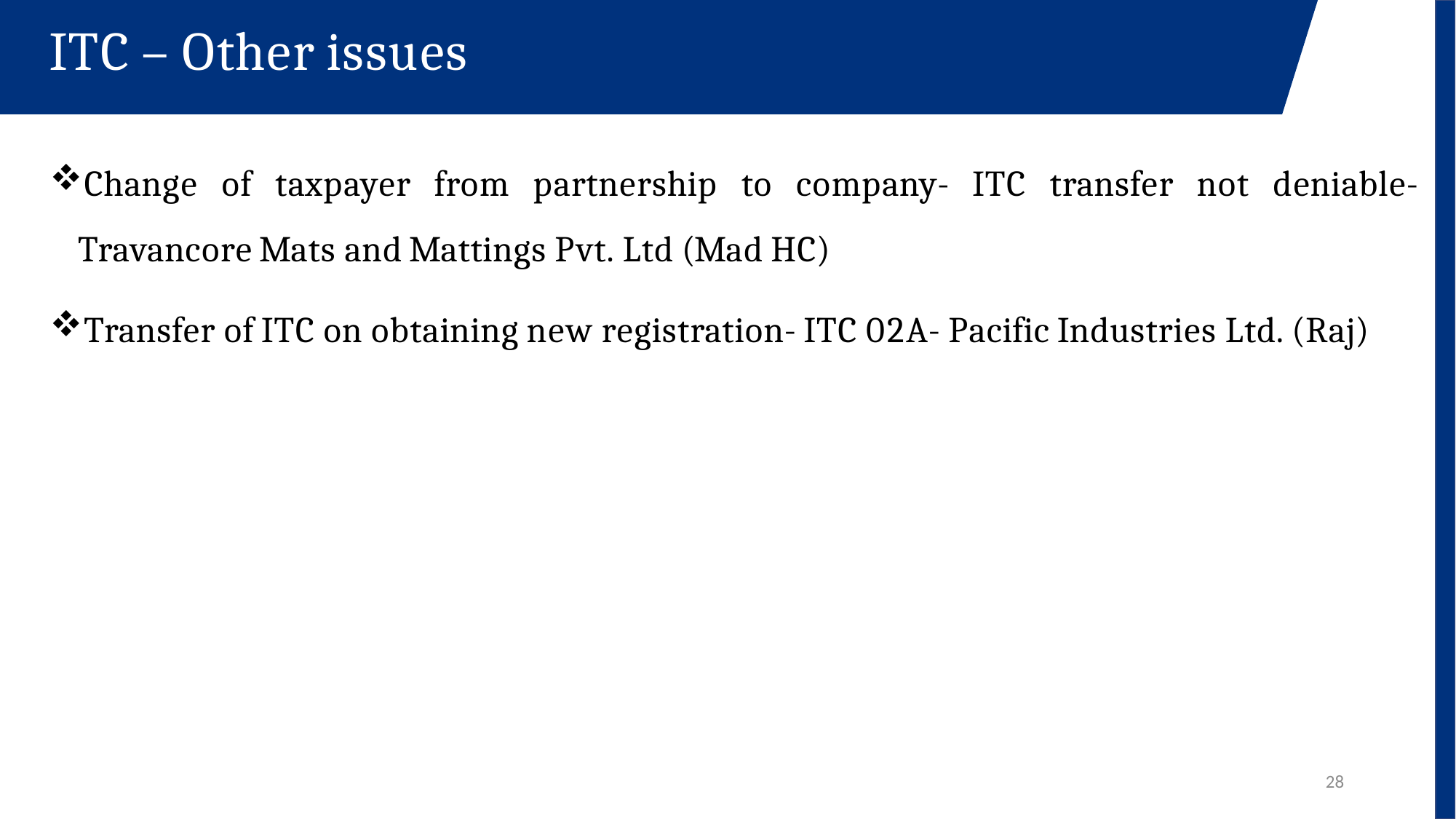

ITC – Other issues
Change of taxpayer from partnership to company- ITC transfer not deniable- Travancore Mats and Mattings Pvt. Ltd (Mad HC)
Transfer of ITC on obtaining new registration- ITC 02A- Pacific Industries Ltd. (Raj)

28